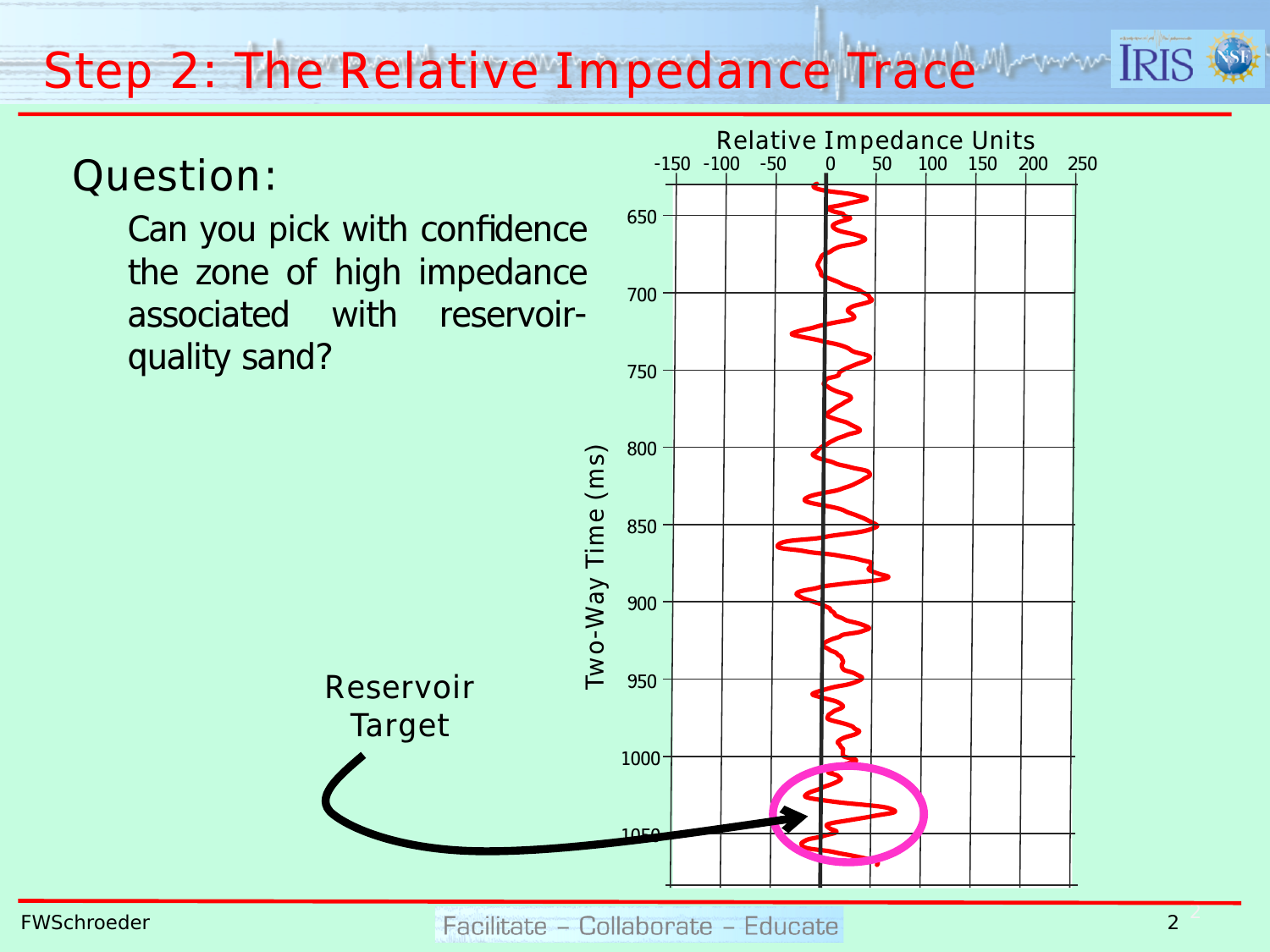

# Step 2: The Relative Impedance Trace
Relative Impedance Units
-150
-100
-50
0
50
100
150
200
250

### Chart

| Category |  |
|---|---|
650
700
750
800
850
900
950
1000
1050
Two-Way Time (ms)
Question:
	Can you pick with confidence the zone of high impedance associated with reservoir-quality sand?
Reservoir Target